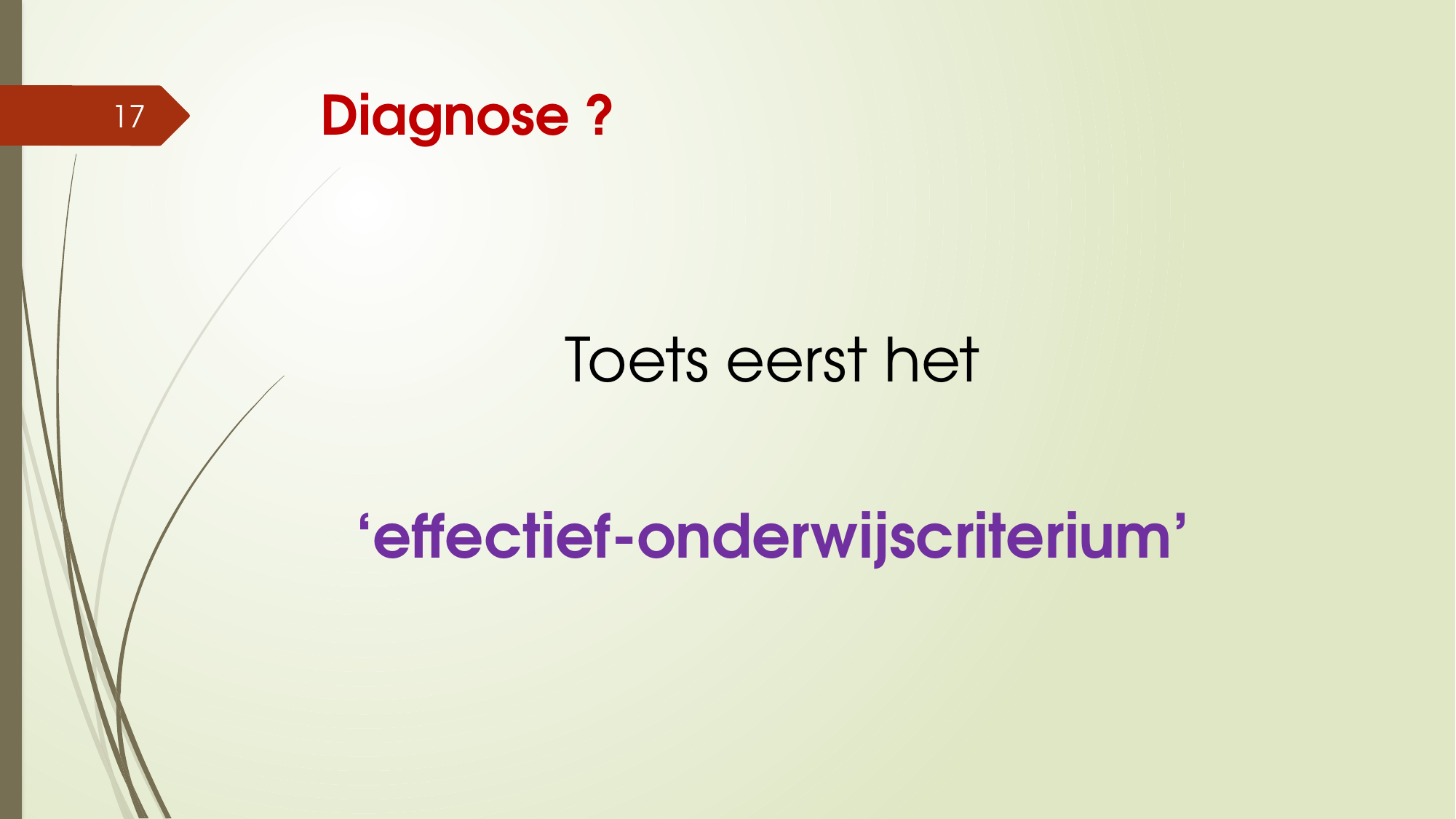

# Diagnose ?
17

Toets eerst het

‘effectief-onderwijscriterium’